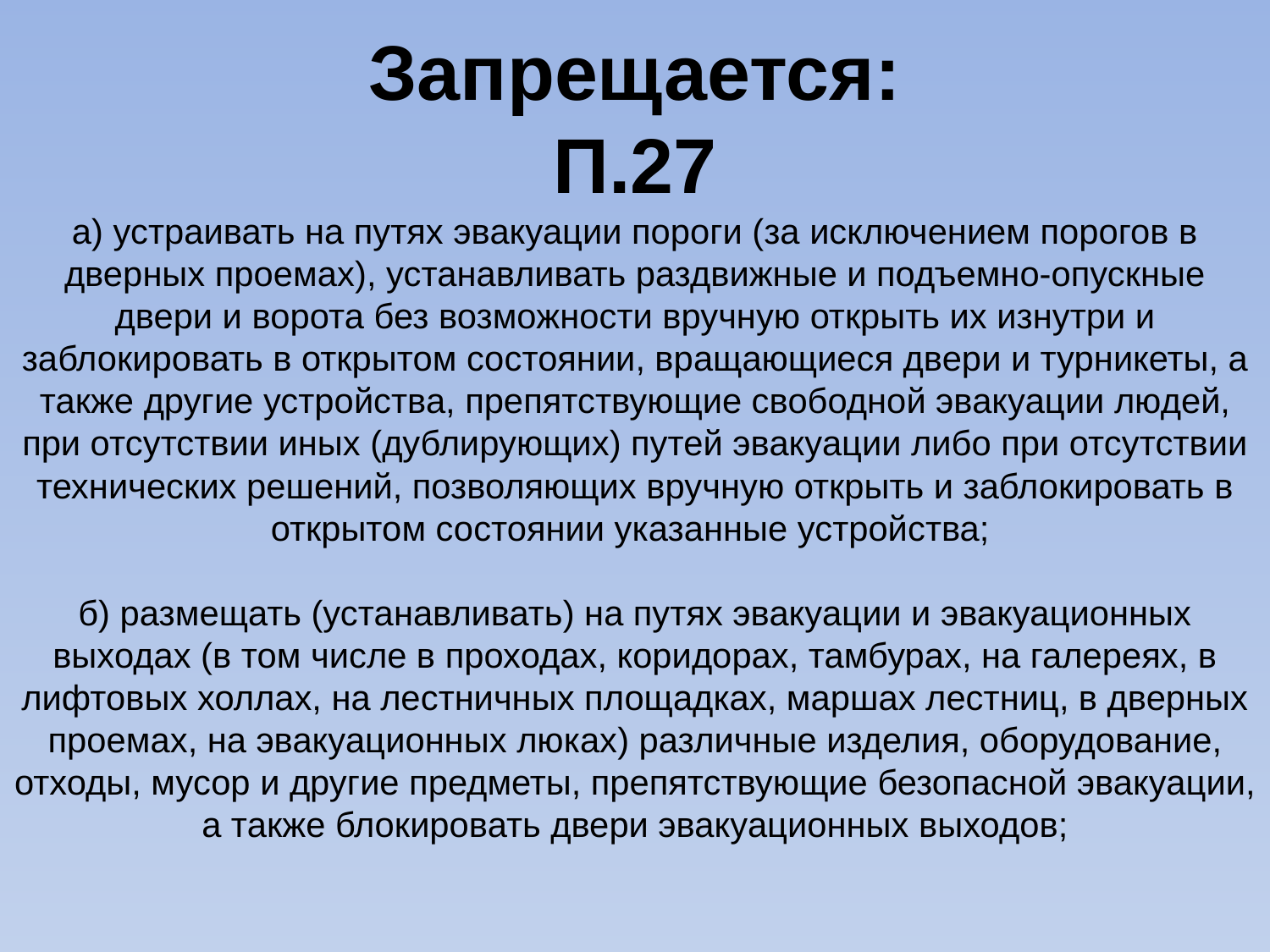

# Запрещается: П.27 а) устраивать на путях эвакуации пороги (за исключением порогов в дверных проемах), устанавливать раздвижные и подъемно-опускные двери и ворота без возможности вручную открыть их изнутри и заблокировать в открытом состоянии, вращающиеся двери и турникеты, а также другие устройства, препятствующие свободной эвакуации людей, при отсутствии иных (дублирующих) путей эвакуации либо при отсутствии технических решений, позволяющих вручную открыть и заблокировать в открытом состоянии указанные устройства; б) размещать (устанавливать) на путях эвакуации и эвакуационных выходах (в том числе в проходах, коридорах, тамбурах, на галереях, в лифтовых холлах, на лестничных площадках, маршах лестниц, в дверных проемах, на эвакуационных люках) различные изделия, оборудование, отходы, мусор и другие предметы, препятствующие безопасной эвакуации, а также блокировать двери эвакуационных выходов;